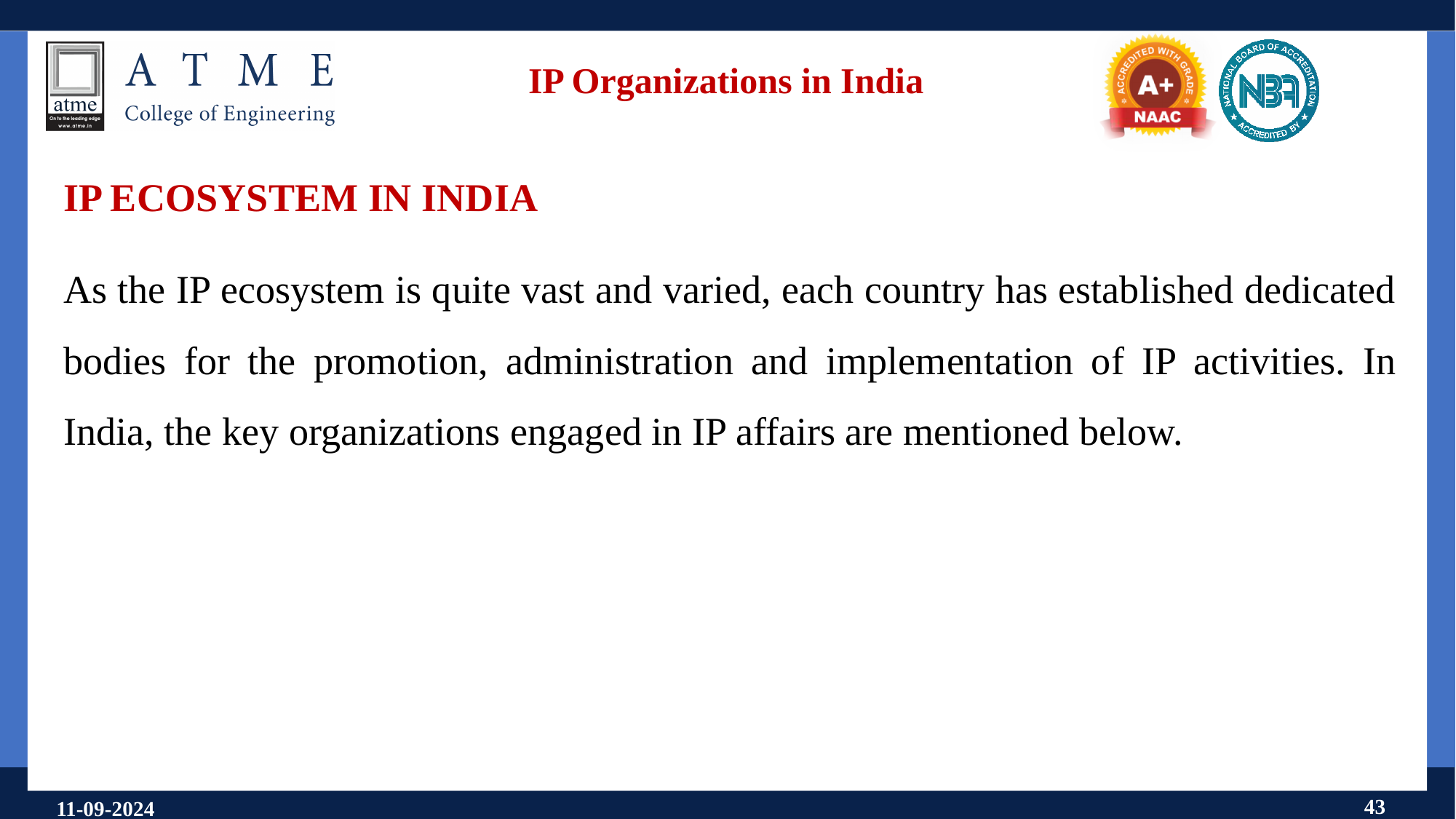

# IP Organizations in India
IP ECOSYSTEM IN INDIA
As the IP ecosystem is quite vast and varied, each country has established dedicated bodies for the promotion, administration and implementation of IP activities. In India, the key organizations engaged in IP affairs are mentioned below.
43
11-09-2024